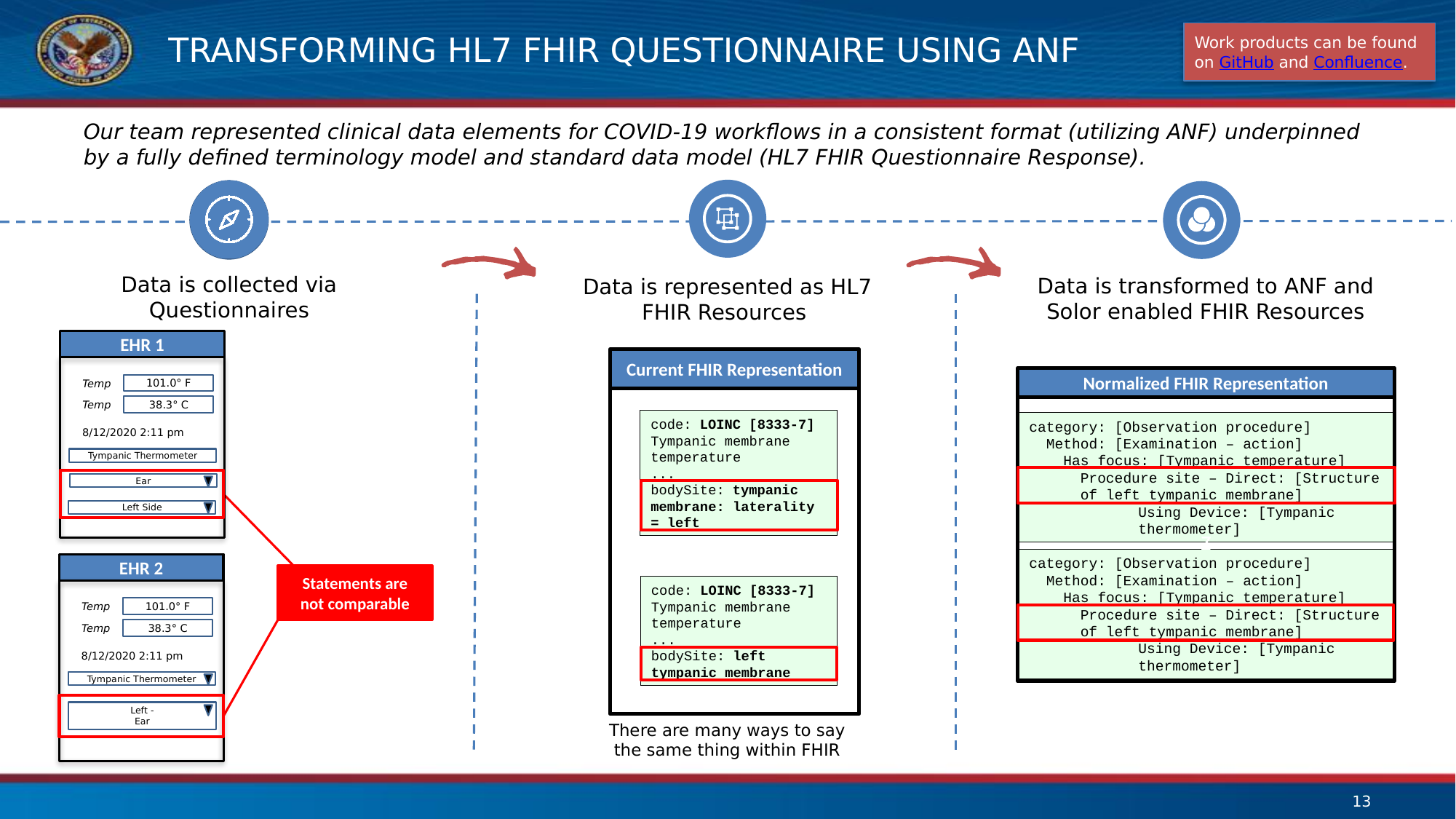

Work products can be found on GitHub and Confluence.
# Transforming hl7 fhir questionnaire using anf

Data is collected via Questionnaires
Our team represented clinical data elements for COVID-19 workflows in a consistent format (utilizing ANF) underpinned by a fully defined terminology model and standard data model (HL7 FHIR Questionnaire Response).

Data is transformed to ANF and Solor enabled FHIR Resources

Data is represented as HL7 FHIR Resources
EHR 1
Current FHIR Representation

code: LOINC [8333-7] Tympanic membrane temperature
...
bodySite: tympanic membrane: laterality = left

code: LOINC [8333-7] Tympanic membrane temperature
...
bodySite: left tympanic membrane

There are many ways to say the same thing within FHIR

Normalized FHIR Representation
Temp
101.0° F
Temp
38.3° C
z
category: [Observation procedure]
  Method: [Examination – action]
    Has focus: [Tympanic temperature]
      Procedure site – Direct: [Structure
      of left tympanic membrane]
	Using Device: [Tympanic 		thermometer]
8/12/2020 2:11 pm
Tympanic Thermometer

Ear

Left Side

category: [Observation procedure]
  Method: [Examination – action]
    Has focus: [Tympanic temperature]
      Procedure site – Direct: [Structure
      of left tympanic membrane]
	Using Device: [Tympanic 		thermometer]
EHR 2
Statements are not comparable

Temp
101.0° F

Temp
38.3° C
8/12/2020 2:11 pm
Tympanic Thermometer

Left -
Ear

13